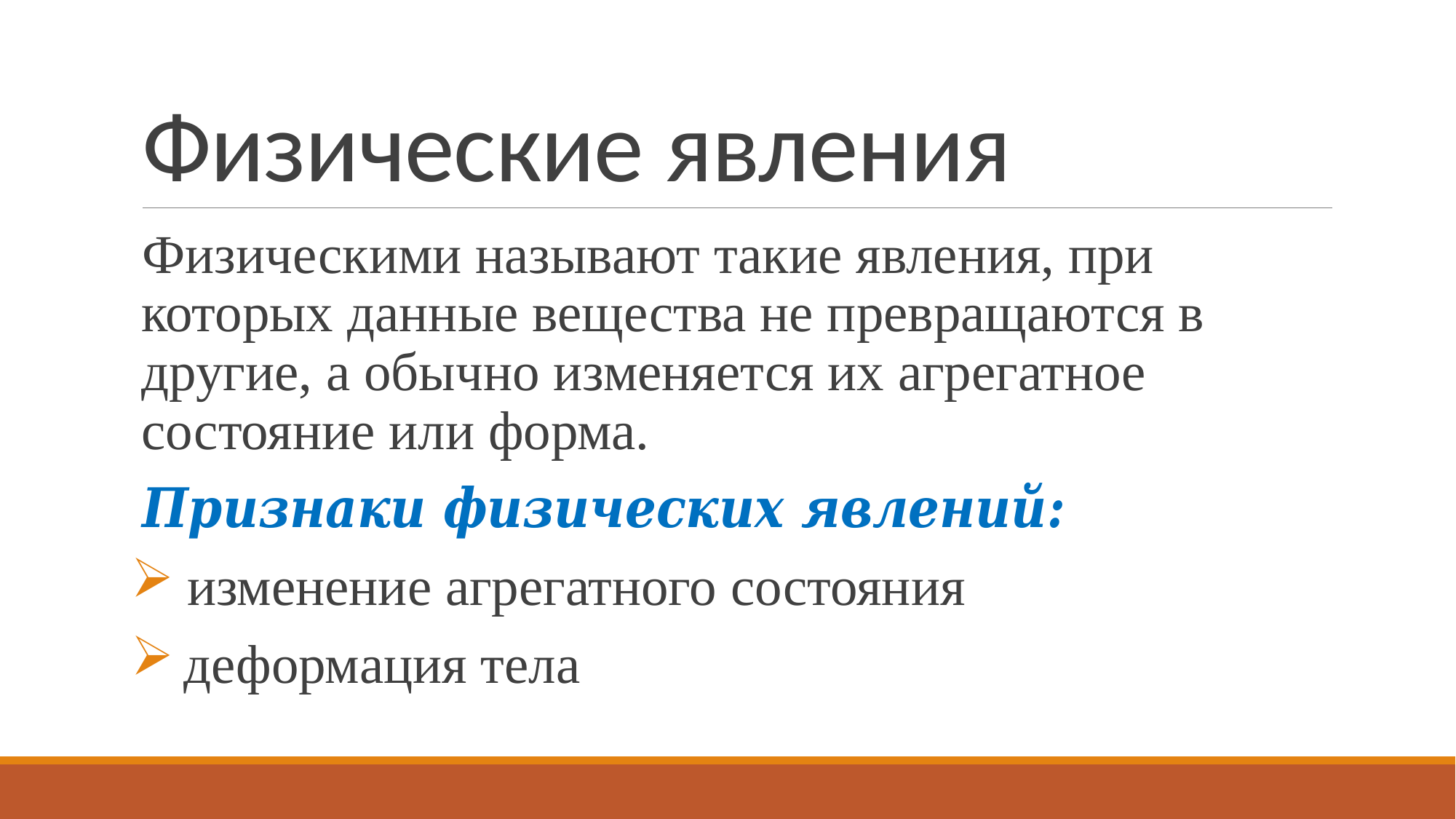

# Физические явления
Физическими называют такие явления, при которых данные вещества не превращаются в другие, а обычно изменяется их агрегатное состояние или форма.
Признаки физических явлений:
 изменение агрегатного состояния
 деформация тела